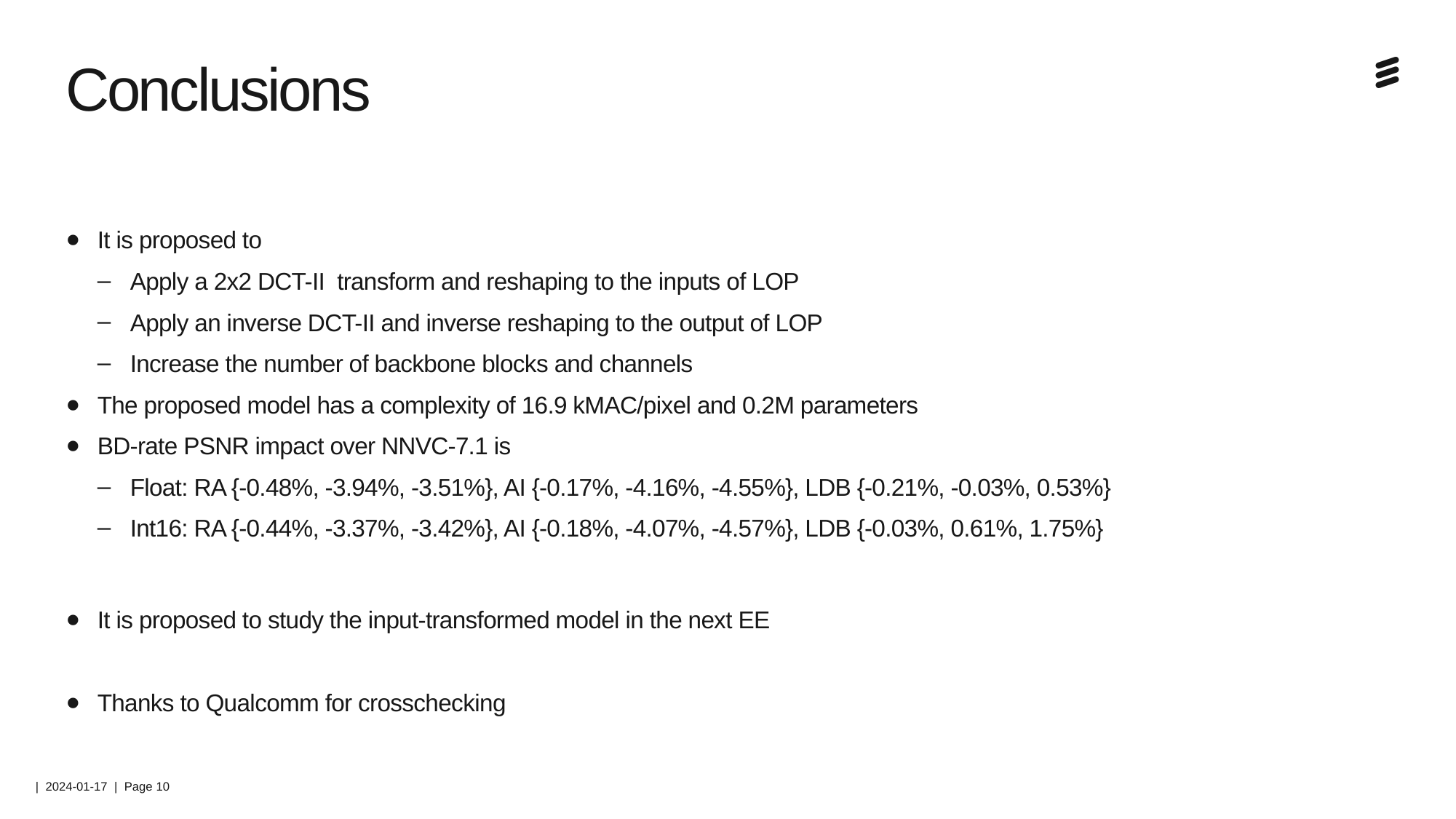

# Conclusions
It is proposed to
Apply a 2x2 DCT-II  transform and reshaping to the inputs of LOP
Apply an inverse DCT-II and inverse reshaping to the output of LOP
Increase the number of backbone blocks and channels
The proposed model has a complexity of 16.9 kMAC/pixel and 0.2M parameters
BD-rate PSNR impact over NNVC-7.1 is
Float: RA {-0.48%, -3.94%, -3.51%}, AI {-0.17%, -4.16%, -4.55%}, LDB {-0.21%, -0.03%, 0.53%}
Int16: RA {-0.44%, -3.37%, -3.42%}, AI {-0.18%, -4.07%, -4.57%}, LDB {-0.03%, 0.61%, 1.75%}

It is proposed to study the input-transformed model in the next EE

Thanks to Qualcomm for crosschecking